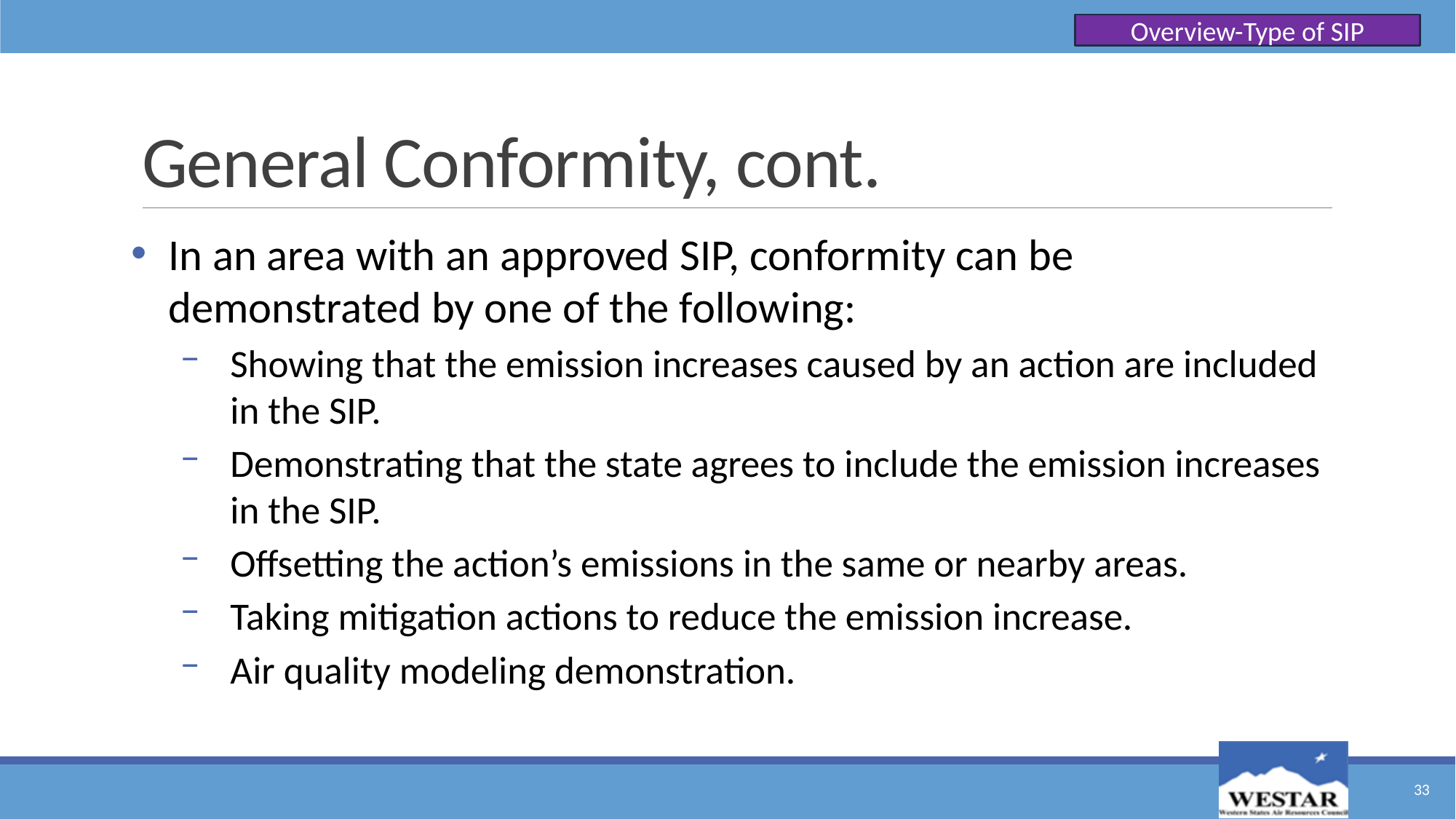

Overview-Type of SIP
# General Conformity, cont.
In an area with an approved SIP, conformity can be demonstrated by one of the following:
Showing that the emission increases caused by an action are included in the SIP.
Demonstrating that the state agrees to include the emission increases in the SIP.
Offsetting the action’s emissions in the same or nearby areas.
Taking mitigation actions to reduce the emission increase.
Air quality modeling demonstration.

33